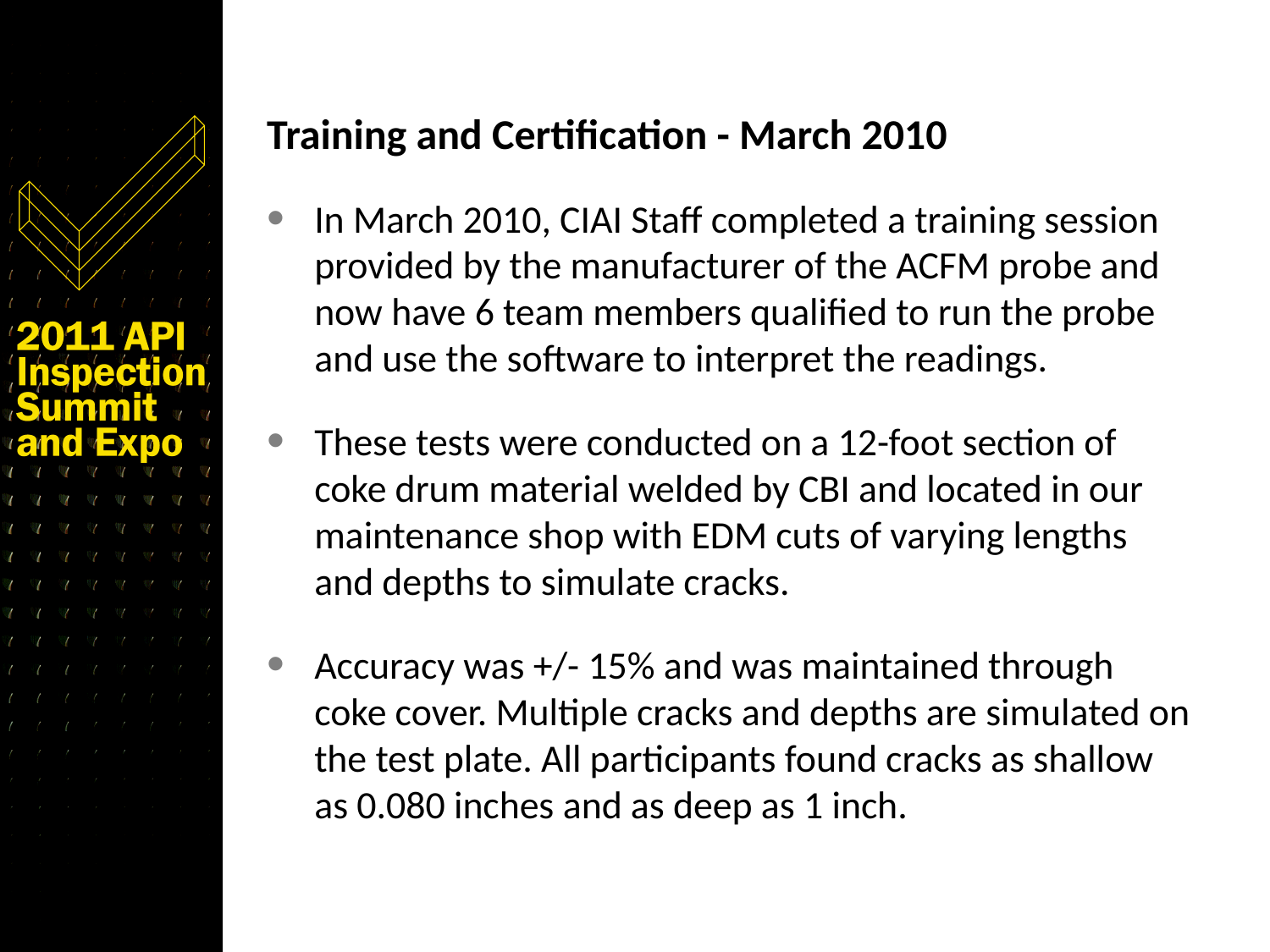

# Training and Certification - March 2010
In March 2010, CIAI Staff completed a training session provided by the manufacturer of the ACFM probe and now have 6 team members qualified to run the probe and use the software to interpret the readings.

These tests were conducted on a 12-foot section of coke drum material welded by CBI and located in our maintenance shop with EDM cuts of varying lengths and depths to simulate cracks.

Accuracy was +/- 15% and was maintained through coke cover. Multiple cracks and depths are simulated on the test plate. All participants found cracks as shallow as 0.080 inches and as deep as 1 inch.